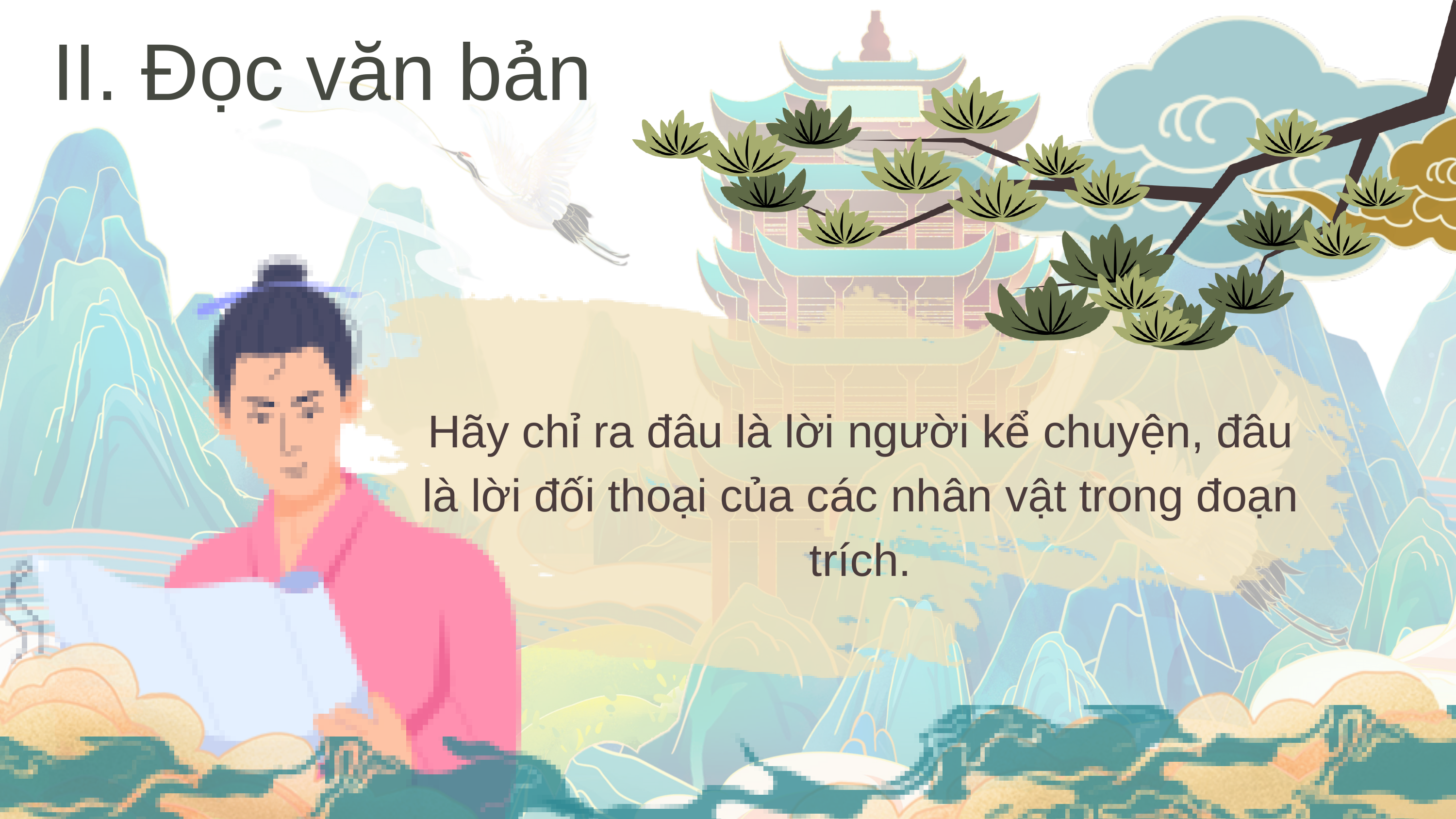

II. Đọc văn bản

Hãy chỉ ra đâu là lời người kể chuyện, đâu là lời đối thoại của các nhân vật trong đoạn trích.